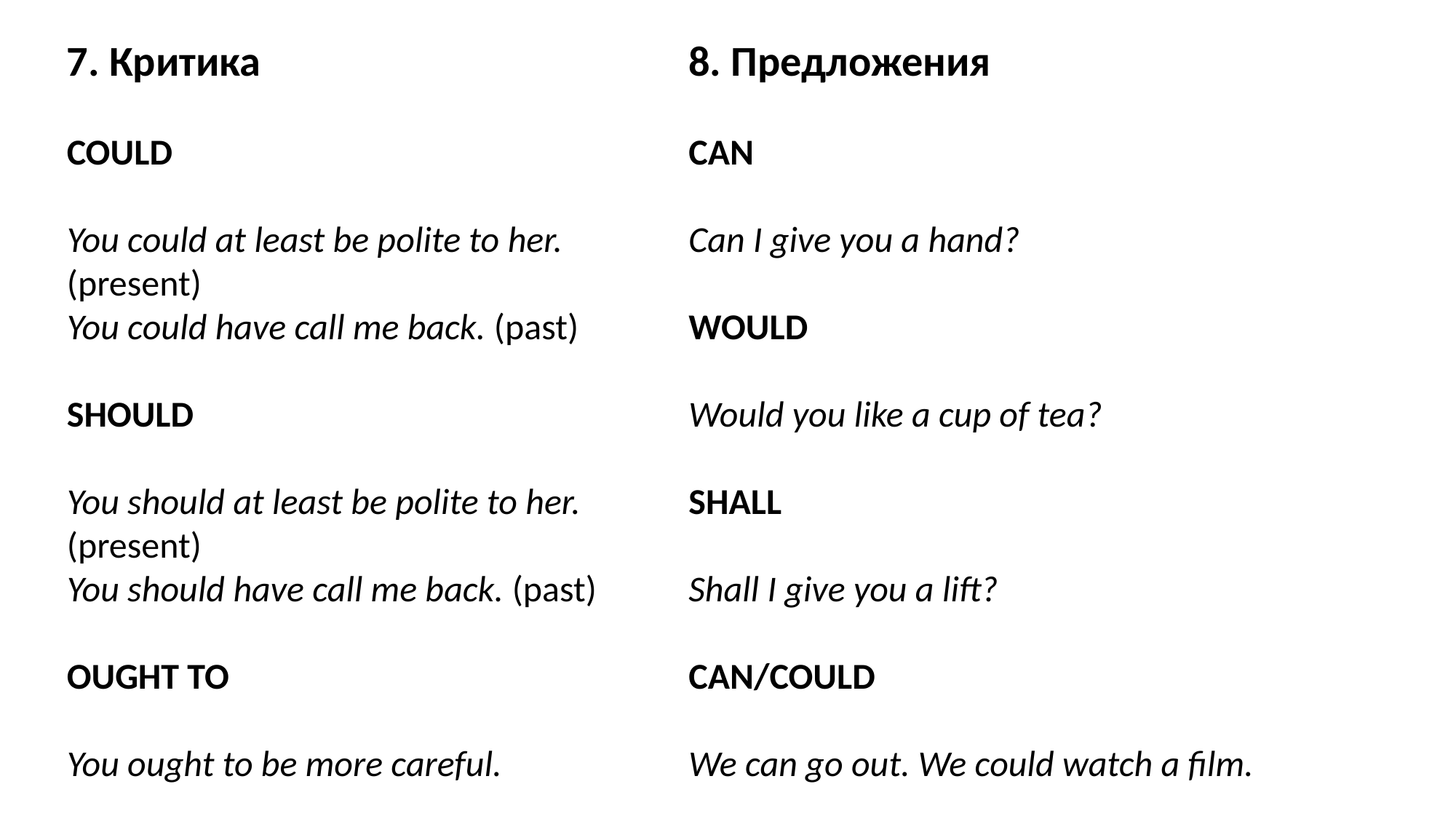

7. Критика

COULD

You could at least be polite to her. (present)
You could have call me back. (past)

SHOULD

You should at least be polite to her. (present)
You should have call me back. (past)

OUGHT TO

You ought to be more careful.
8. Предложения

CAN

Can I give you a hand?

WOULD

Would you like a cup of tea?

SHALL

Shall I give you a lift?

CAN/COULD

We can go out. We could watch a film.